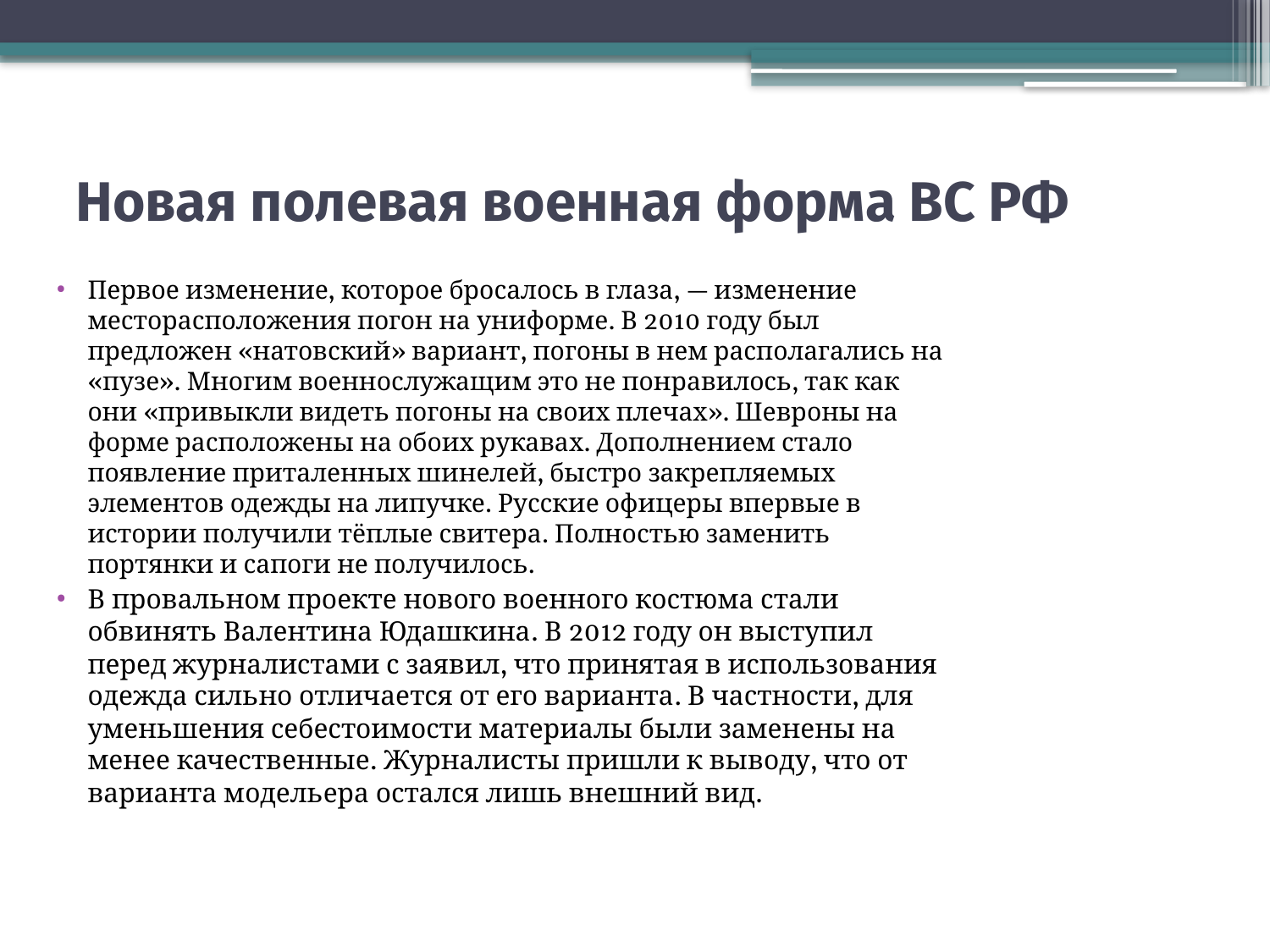

# Новая полевая военная форма ВС РФ
Первое изменение, которое бросалось в глаза, — изменение месторасположения погон на униформе. В 2010 году был предложен «натовский» вариант, погоны в нем располагались на «пузе». Многим военнослужащим это не понравилось, так как они «привыкли видеть погоны на своих плечах». Шевроны на форме расположены на обоих рукавах. Дополнением стало появление приталенных шинелей, быстро закрепляемых элементов одежды на липучке. Русские офицеры впервые в истории получили тёплые свитера. Полностью заменить портянки и сапоги не получилось.
В провальном проекте нового военного костюма стали обвинять Валентина Юдашкина. В 2012 году он выступил перед журналистами с заявил, что принятая в использования одежда сильно отличается от его варианта. В частности, для уменьшения себестоимости материалы были заменены на менее качественные. Журналисты пришли к выводу, что от варианта модельера остался лишь внешний вид.